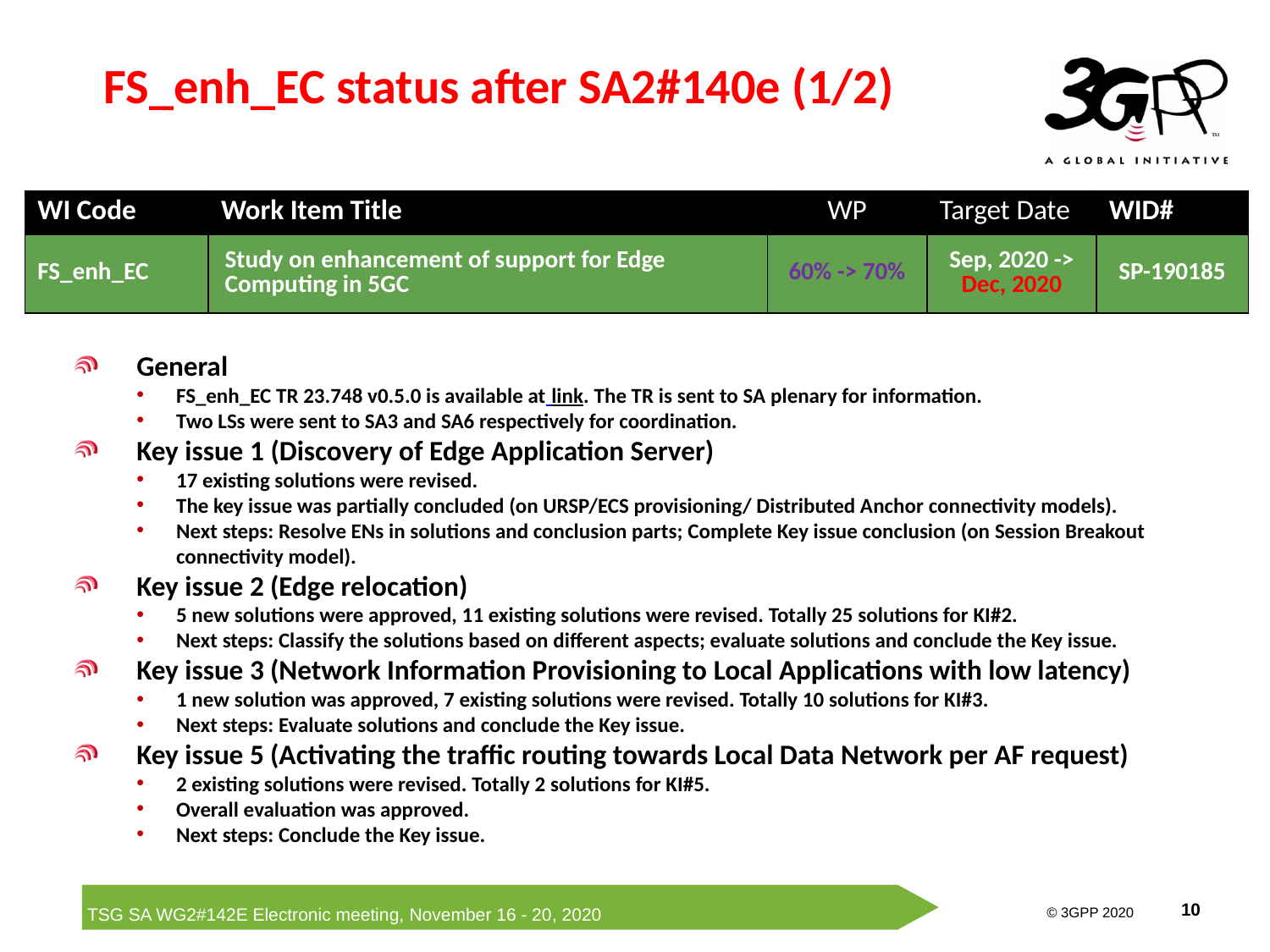

# FS_enh_EC status after SA2#140e (1/2)
| WI Code | Work Item Title | WP | Target Date | WID# |
| --- | --- | --- | --- | --- |
| FS\_enh\_EC | Study on enhancement of support for Edge Computing in 5GC | 60% -> 70% | Sep, 2020 -> Dec, 2020 | SP-190185 |
General
FS_enh_EC TR 23.748 v0.5.0 is available at link. The TR is sent to SA plenary for information.
Two LSs were sent to SA3 and SA6 respectively for coordination.
Key issue 1 (Discovery of Edge Application Server)
17 existing solutions were revised.
The key issue was partially concluded (on URSP/ECS provisioning/ Distributed Anchor connectivity models).
Next steps: Resolve ENs in solutions and conclusion parts; Complete Key issue conclusion (on Session Breakout connectivity model).
Key issue 2 (Edge relocation)
5 new solutions were approved, 11 existing solutions were revised. Totally 25 solutions for KI#2.
Next steps: Classify the solutions based on different aspects; evaluate solutions and conclude the Key issue.
Key issue 3 (Network Information Provisioning to Local Applications with low latency)
1 new solution was approved, 7 existing solutions were revised. Totally 10 solutions for KI#3.
Next steps: Evaluate solutions and conclude the Key issue.
Key issue 5 (Activating the traffic routing towards Local Data Network per AF request)
2 existing solutions were revised. Totally 2 solutions for KI#5.
Overall evaluation was approved.
Next steps: Conclude the Key issue.